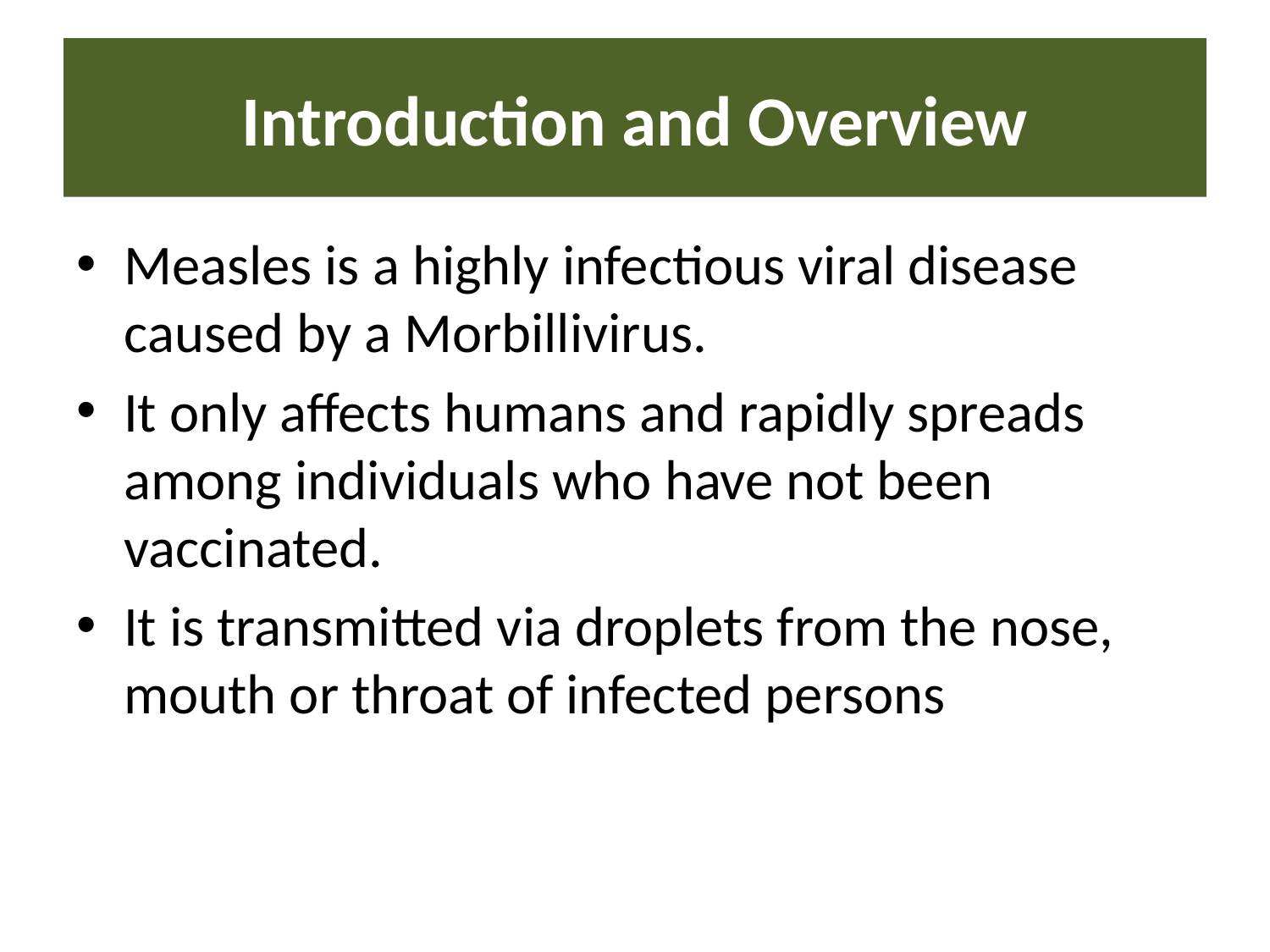

# Introduction and Overview
Measles is a highly infectious viral disease caused by a Morbillivirus.
It only affects humans and rapidly spreads among individuals who have not been vaccinated.
It is transmitted via droplets from the nose, mouth or throat of infected persons